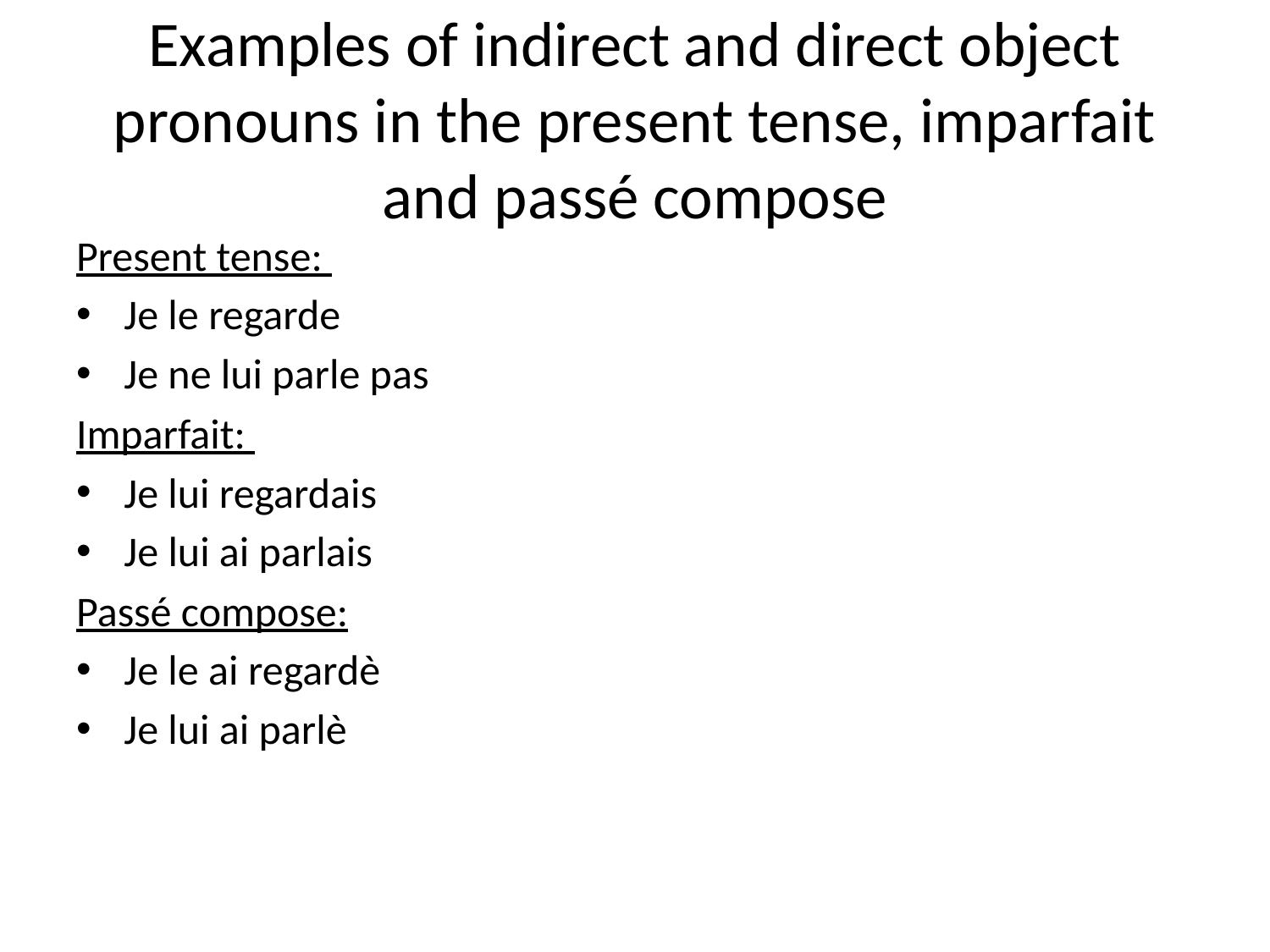

# Examples of indirect and direct object pronouns in the present tense, imparfait and passé compose
Present tense:
Je le regarde
Je ne lui parle pas
Imparfait:
Je lui regardais
Je lui ai parlais
Passé compose:
Je le ai regardè
Je lui ai parlè